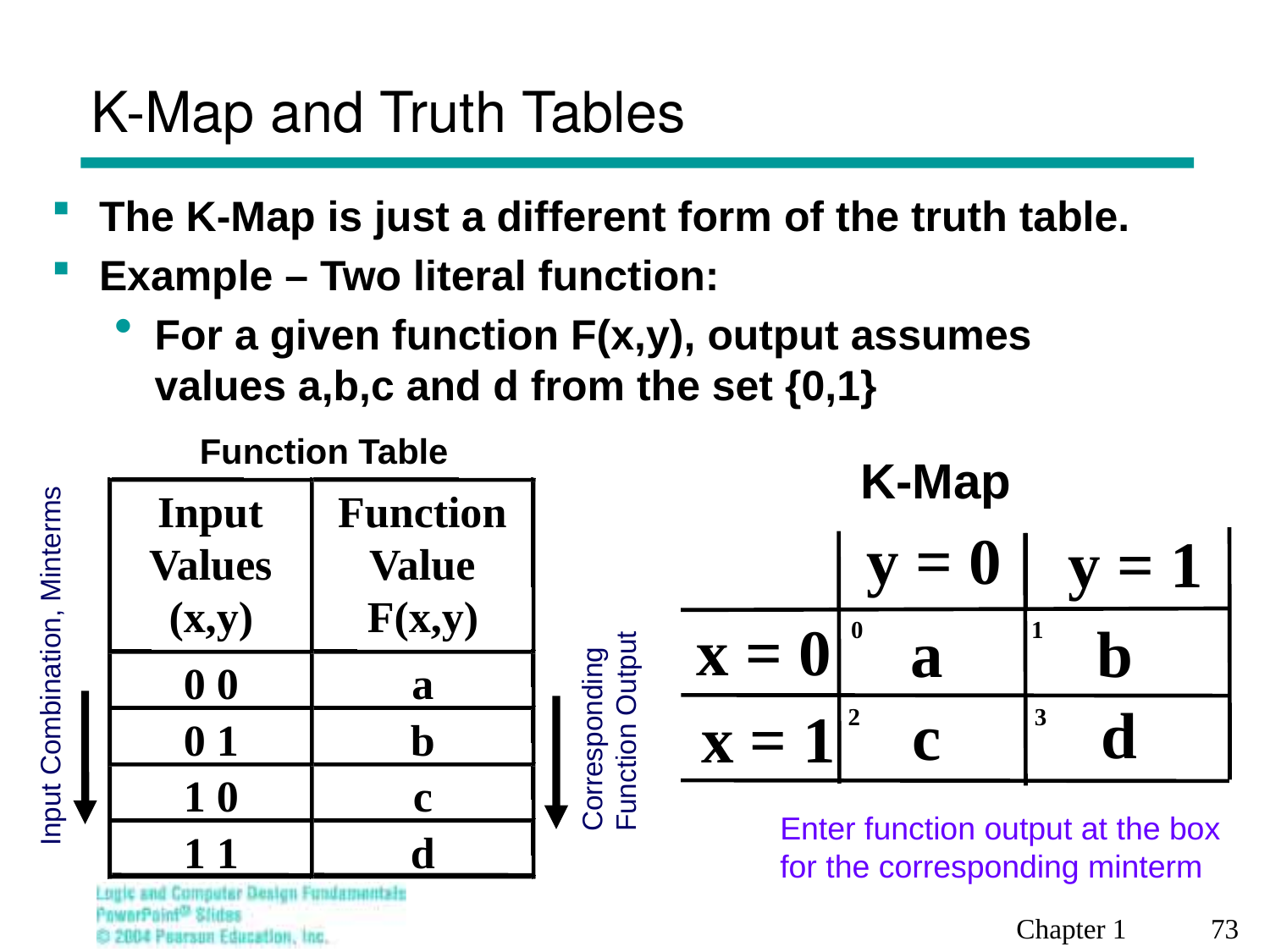

# K-Map and Truth Tables
The K-Map is just a different form of the truth table.
Example – Two literal function:
For a given function F(x,y), output assumes values a,b,c and d from the set {0,1}
Function Table
K-Map

Input
Function
Values

Value

(x,y)

F(x,y)

0 0

a

0 1

b

1 0

c

1 1

d

y = 0
y = 1

x = 0
a
b

d

c
x = 1

0
1
Input Combination, Minterms
2
3

Corresponding
Function Output

Enter function output at the box
for the corresponding minterm
Chapter 1            73